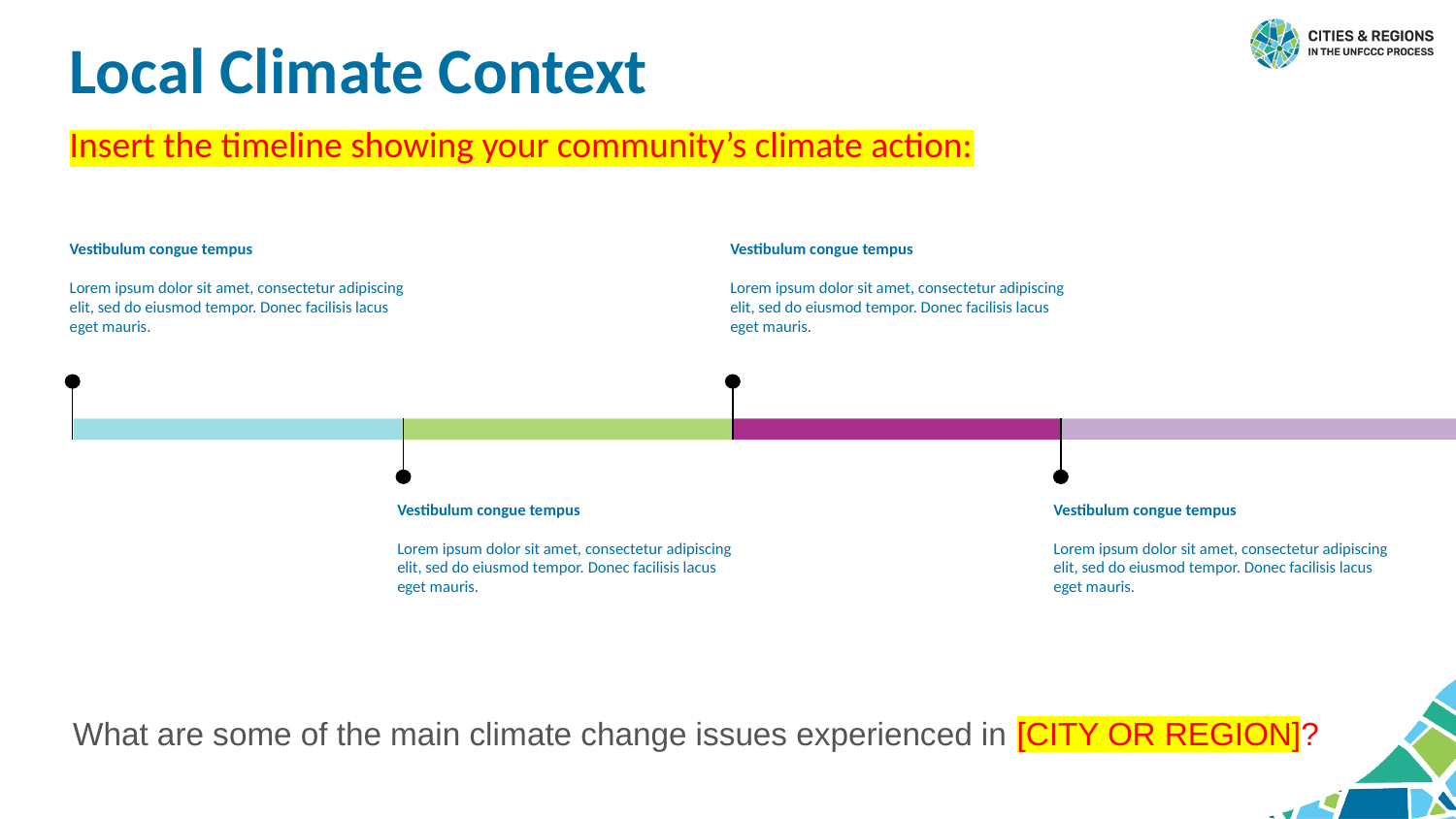

Local Climate Context
Insert the timeline showing your community’s climate action:
Vestibulum congue tempus

Lorem ipsum dolor sit amet, consectetur adipiscing elit, sed do eiusmod tempor. Donec facilisis lacus eget mauris.

20XX

Vestibulum congue tempus

Lorem ipsum dolor sit amet, consectetur adipiscing elit, sed do eiusmod tempor. Donec facilisis lacus eget mauris.

20XX

20XX

Vestibulum congue tempus

Lorem ipsum dolor sit amet, consectetur adipiscing elit, sed do eiusmod tempor. Donec facilisis lacus eget mauris.

20XX

Vestibulum congue tempus

Lorem ipsum dolor sit amet, consectetur adipiscing elit, sed do eiusmod tempor. Donec facilisis lacus eget mauris.

What are some of the main climate change issues experienced in [CITY OR REGION]?